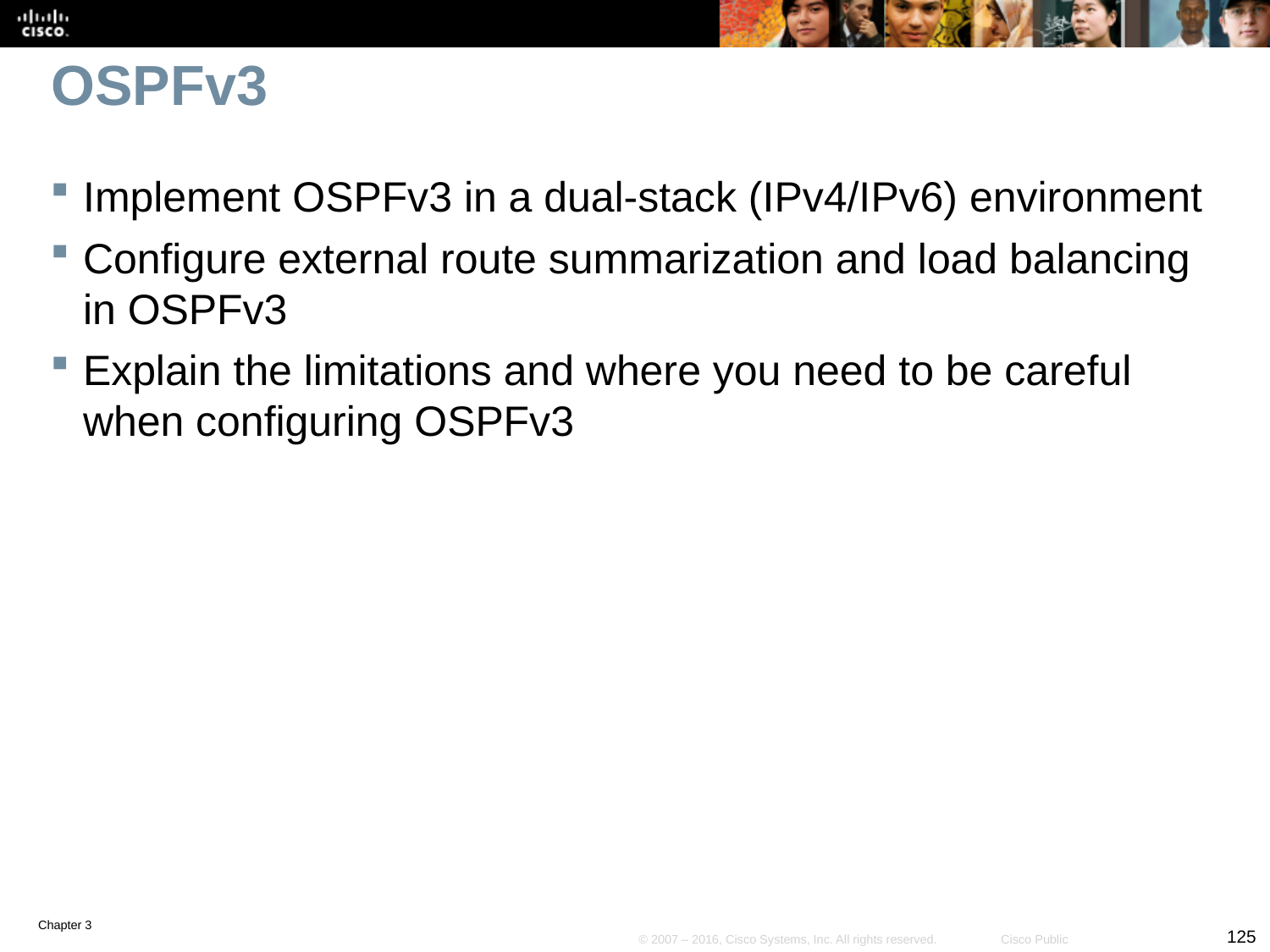

# OSPFv3
Implement OSPFv3 in a dual-stack (IPv4/IPv6) environment
Configure external route summarization and load balancing in OSPFv3
Explain the limitations and where you need to be careful when configuring OSPFv3